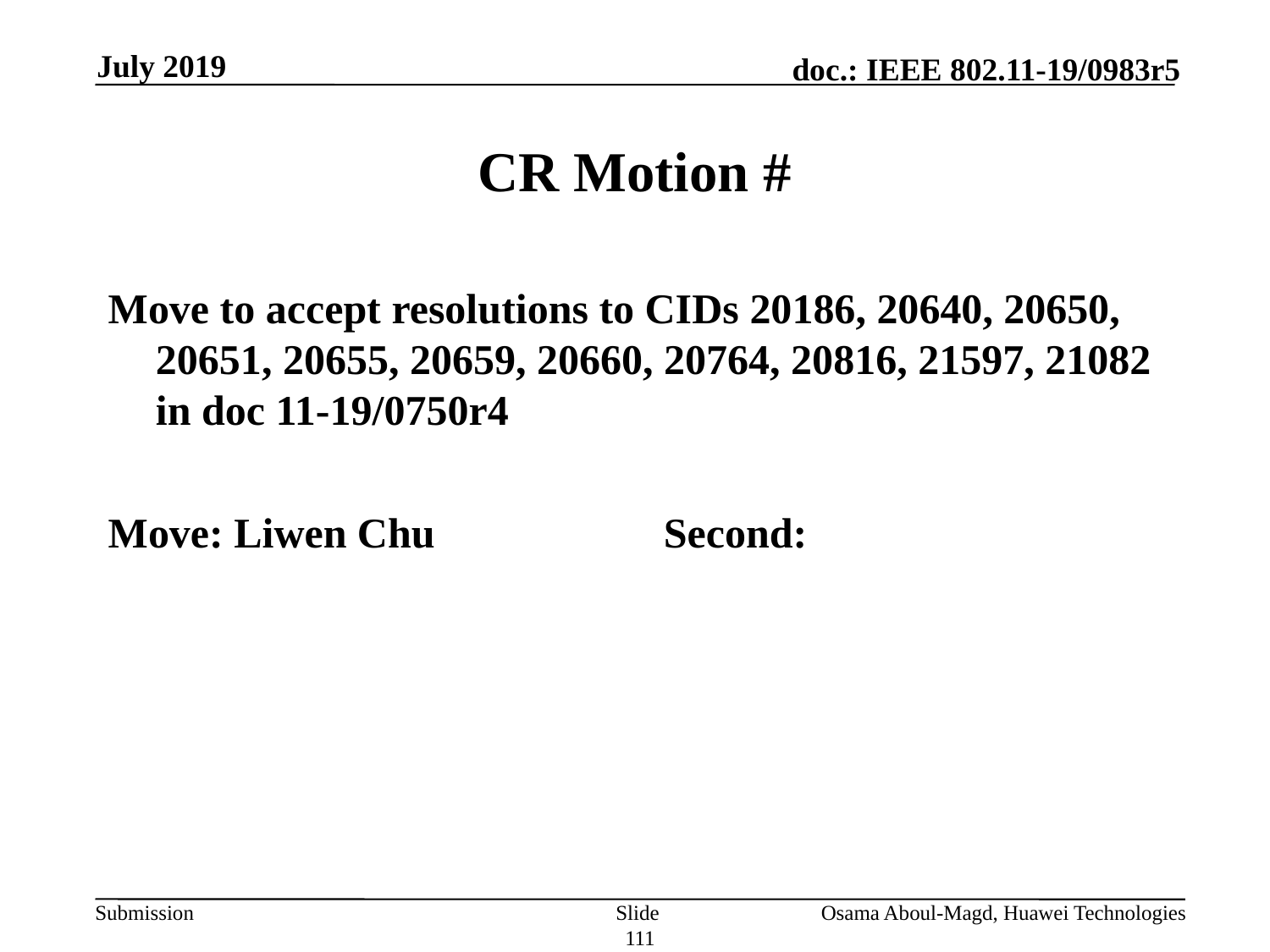

July 2019
# CR Motion #
Move to accept resolutions to CIDs 20186, 20640, 20650, 20651, 20655, 20659, 20660, 20764, 20816, 21597, 21082 in doc 11-19/0750r4

Move: Liwen Chu		Second:

Slide 111
Osama Aboul-Magd, Huawei Technologies